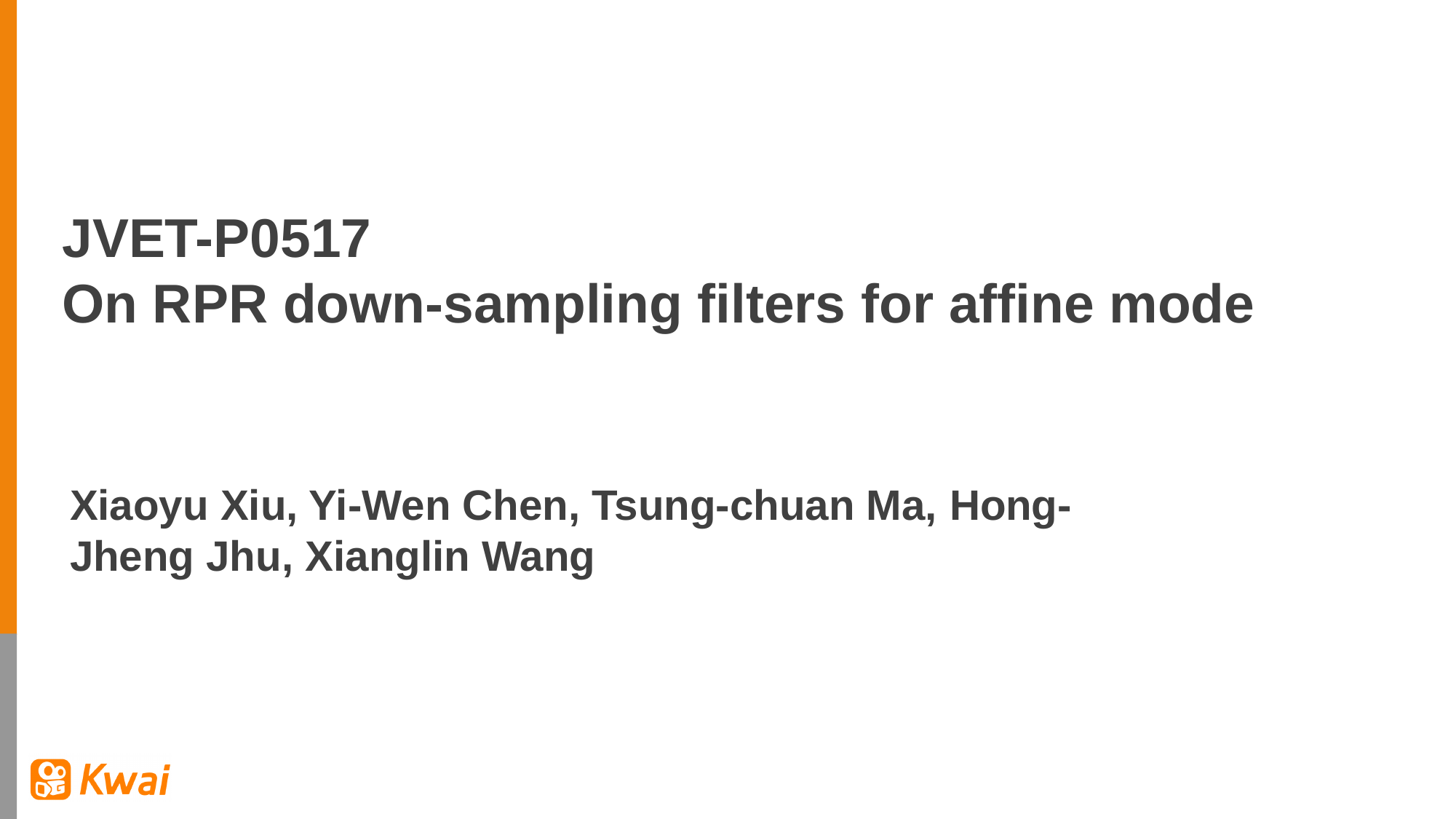

JVET-P0517
On RPR down-sampling filters for affine mode
Xiaoyu Xiu, Yi-Wen Chen, Tsung-chuan Ma, Hong-Jheng Jhu, Xianglin Wang